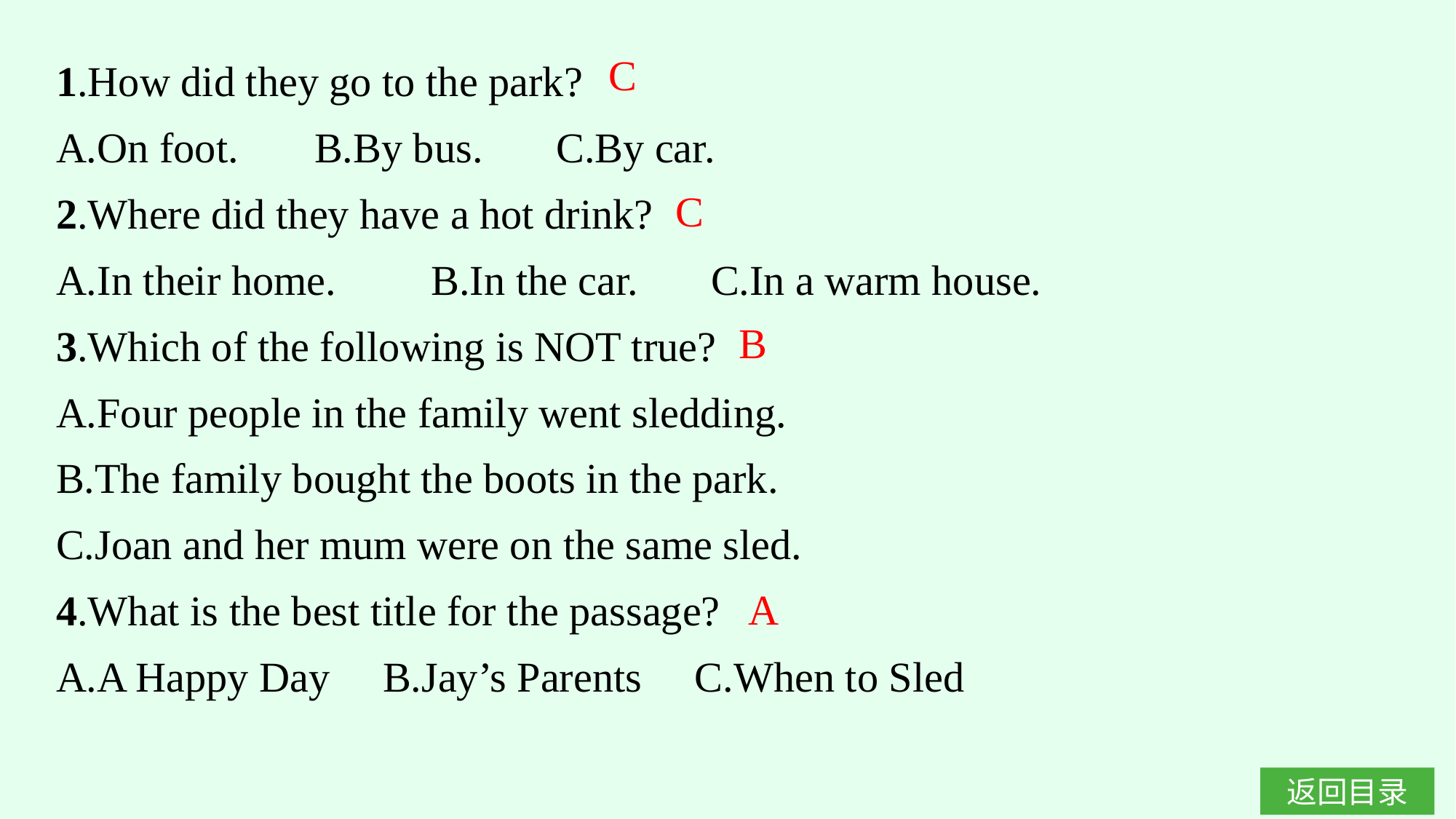

1.How did they go to the park?
A.On foot.	B.By bus.	C.By car.
2.Where did they have a hot drink?
A.In their home.	B.In the car.	C.In a warm house.
3.Which of the following is NOT true?
A.Four people in the family went sledding.
B.The family bought the boots in the park.
C.Joan and her mum were on the same sled.
4.What is the best title for the passage?
A.A Happy Day     B.Jay’s Parents     C.When to Sled
C
C
B
A